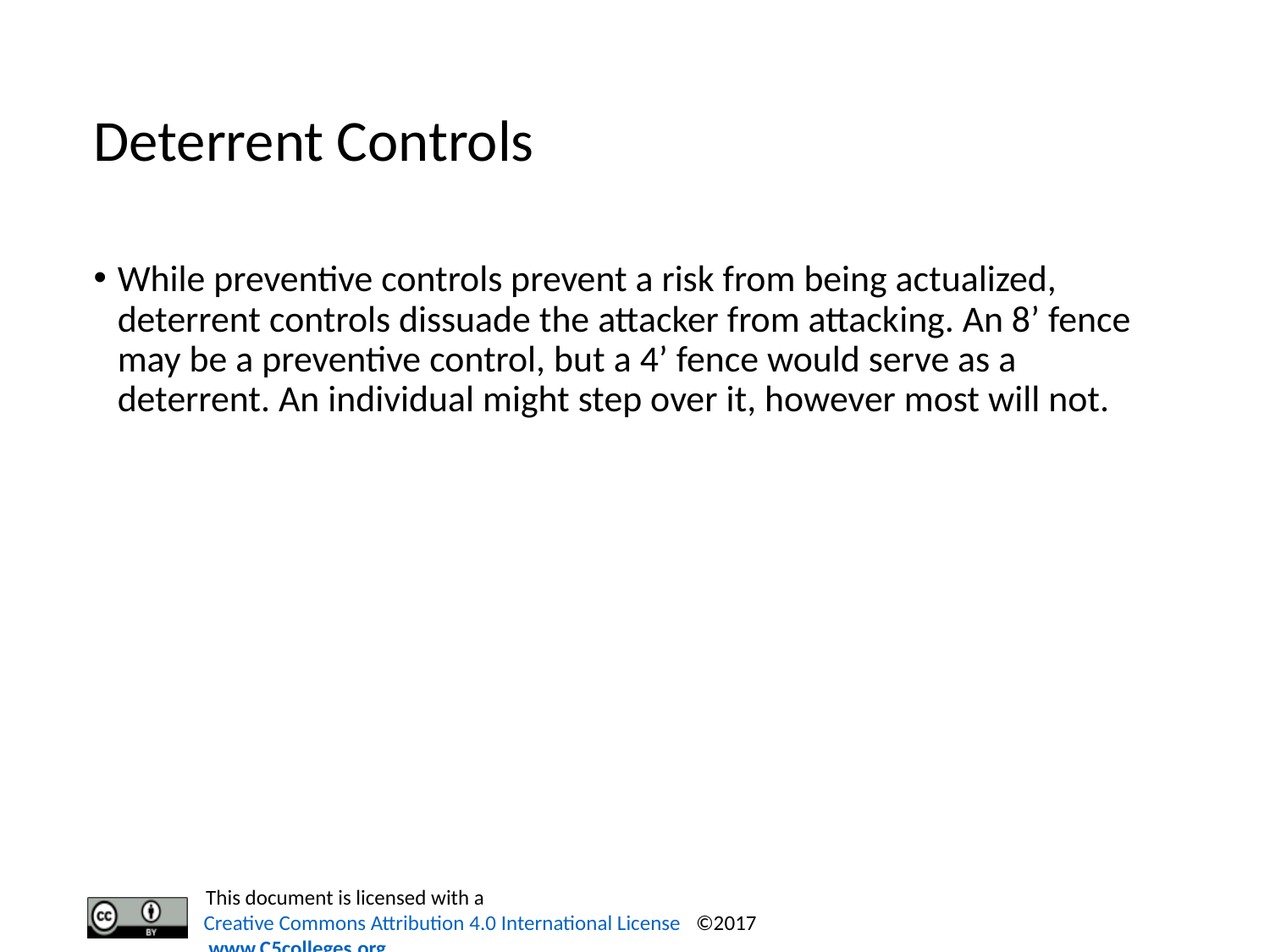

# Deterrent Controls
While preventive controls prevent a risk from being actualized, deterrent controls dissuade the attacker from attacking. An 8’ fence may be a preventive control, but a 4’ fence would serve as a deterrent. An individual might step over it, however most will not.